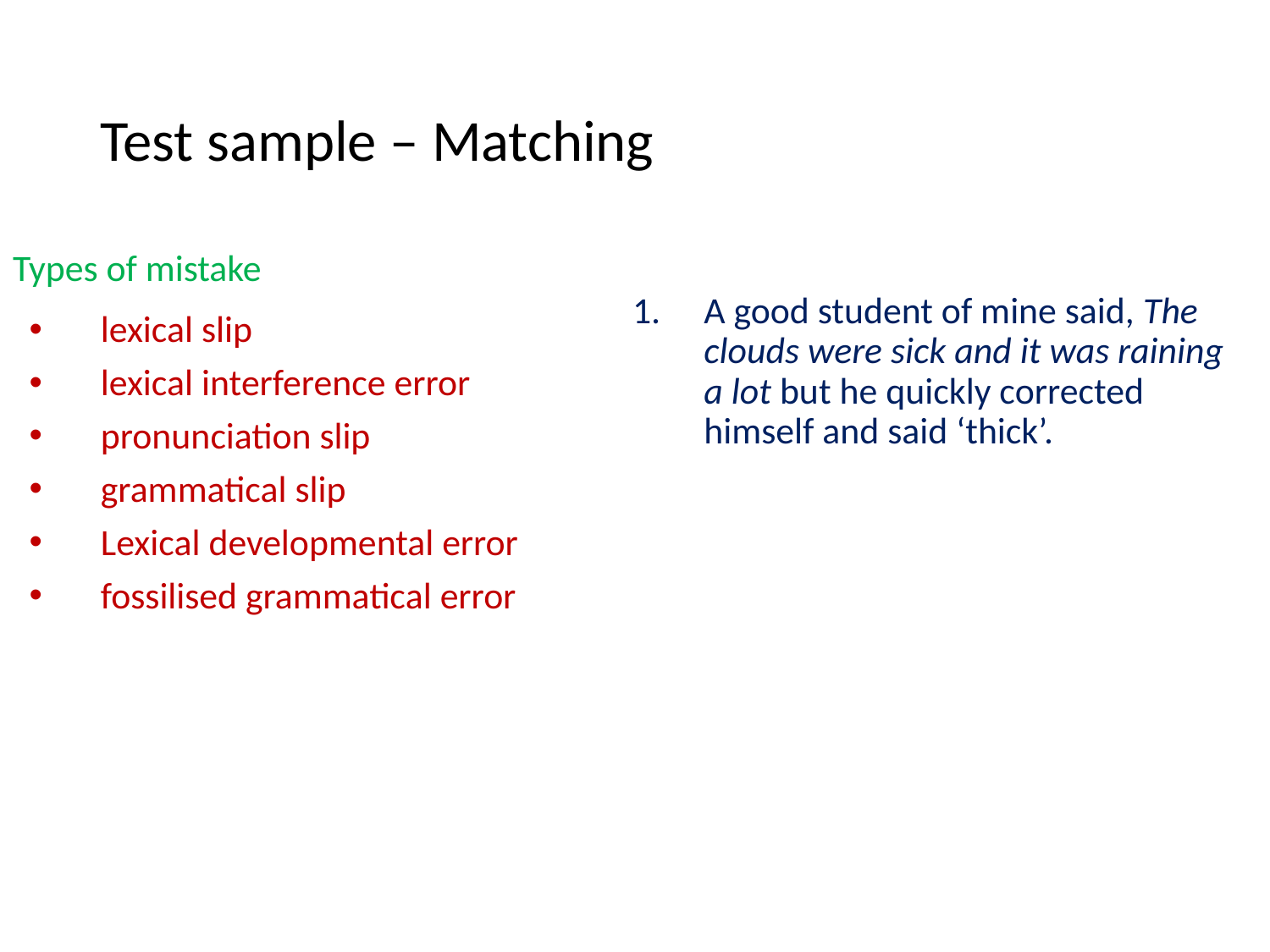

# Test sample – Matching
Types of mistake
lexical slip
lexical interference error
pronunciation slip
grammatical slip
Lexical developmental error
fossilised grammatical error
A good student of mine said, The clouds were sick and it was raining a lot but he quickly corrected himself and said ‘thick’.